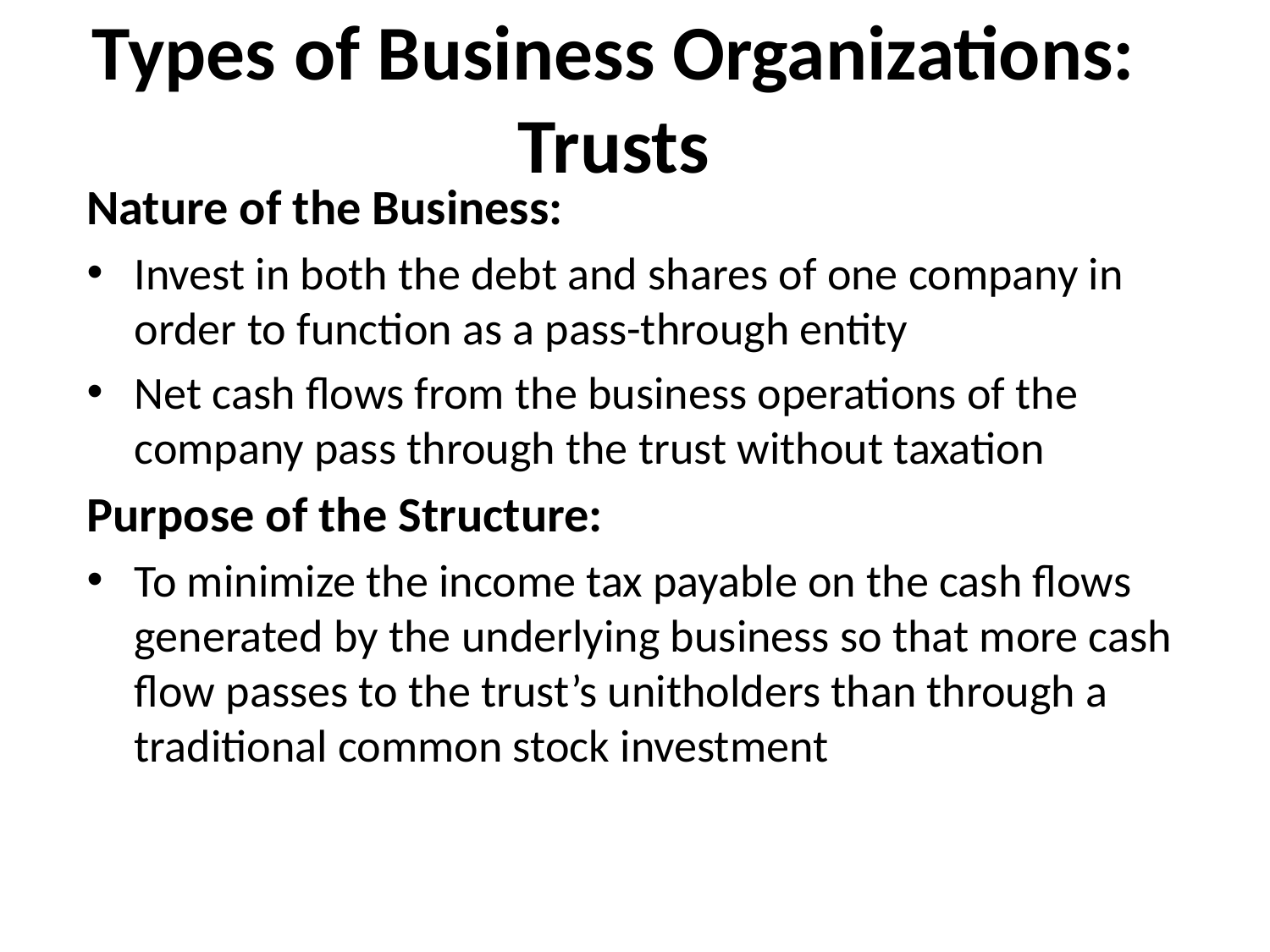

# Types of Business Organizations: Trusts
Nature of the Business:
Invest in both the debt and shares of one company in order to function as a pass-through entity
Net cash flows from the business operations of the company pass through the trust without taxation
Purpose of the Structure:
To minimize the income tax payable on the cash flows generated by the underlying business so that more cash flow passes to the trust’s unitholders than through a traditional common stock investment
Booth/Cleary Introduction to Corporate Finance, Second Edition
14